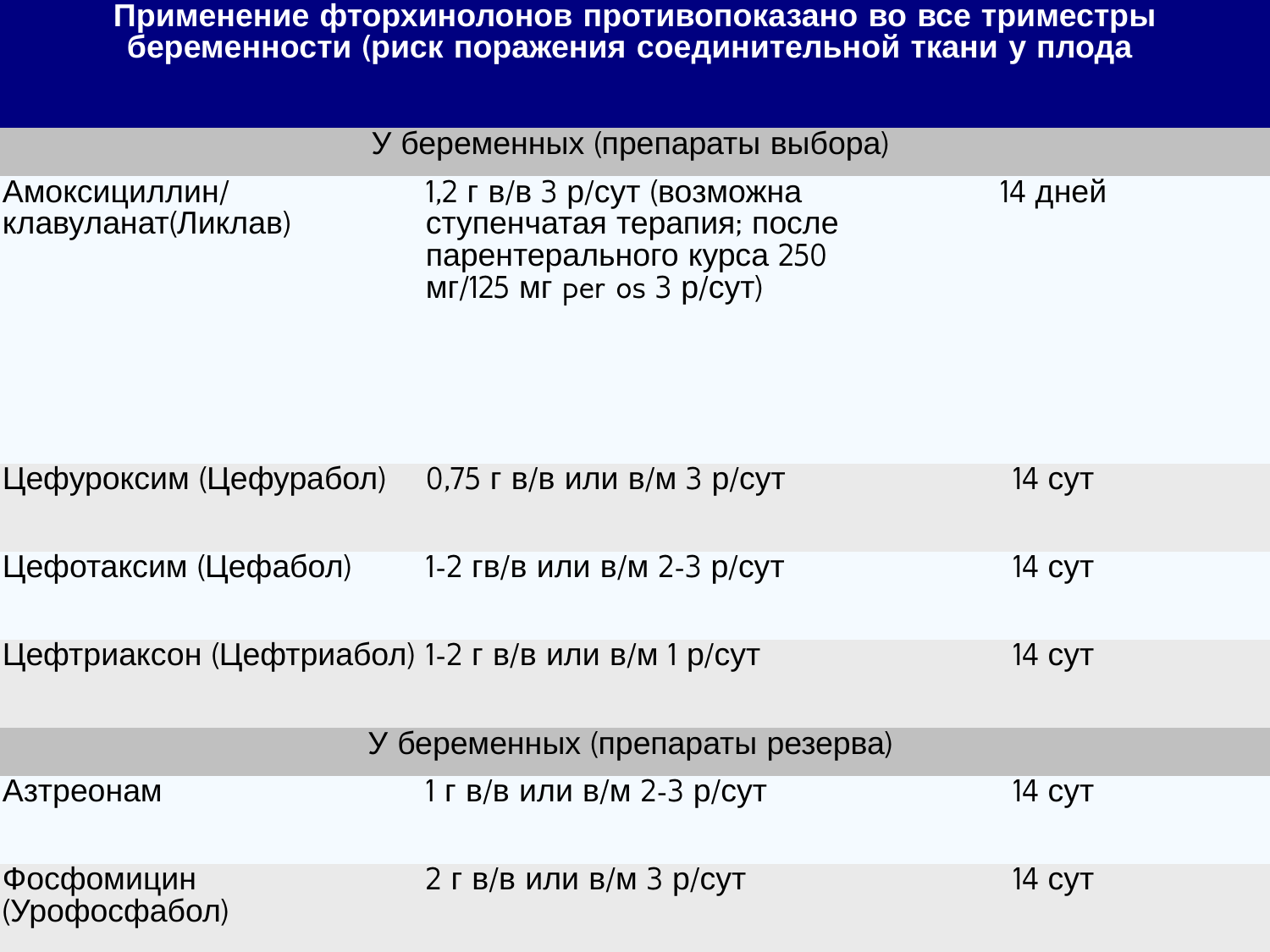

| Применение фторхинолонов противопоказано во все триместры беременности (риск поражения соединительной ткани у плода |  |  |
| --- | --- | --- |
| У беременных (препараты выбора) |  |  |
| Амоксициллин/клавуланат(Ликлав) | 1,2 г в/в 3 р/сут (возможна ступенчатая терапия; после парентерального курса 250 мг/125 мг per os 3 р/сут) | 14 дней |
| Цефуроксим (Цефурабол) | 0,75 г в/в или в/м 3 р/сут | 14 сут |
| Цефотаксим (Цефабол) | 1-2 гв/в или в/м 2-3 р/сут | 14 сут |
| Цефтриаксон (Цефтриабол) | 1-2 г в/в или в/м 1 р/сут | 14 сут |
| У беременных (препараты резерва) |  |  |
| Азтреонам | 1 г в/в или в/м 2-3 р/сут | 14 сут |
| Фосфомицин (Урофосфабол) | 2 г в/в или в/м 3 р/сут | 14 сут |